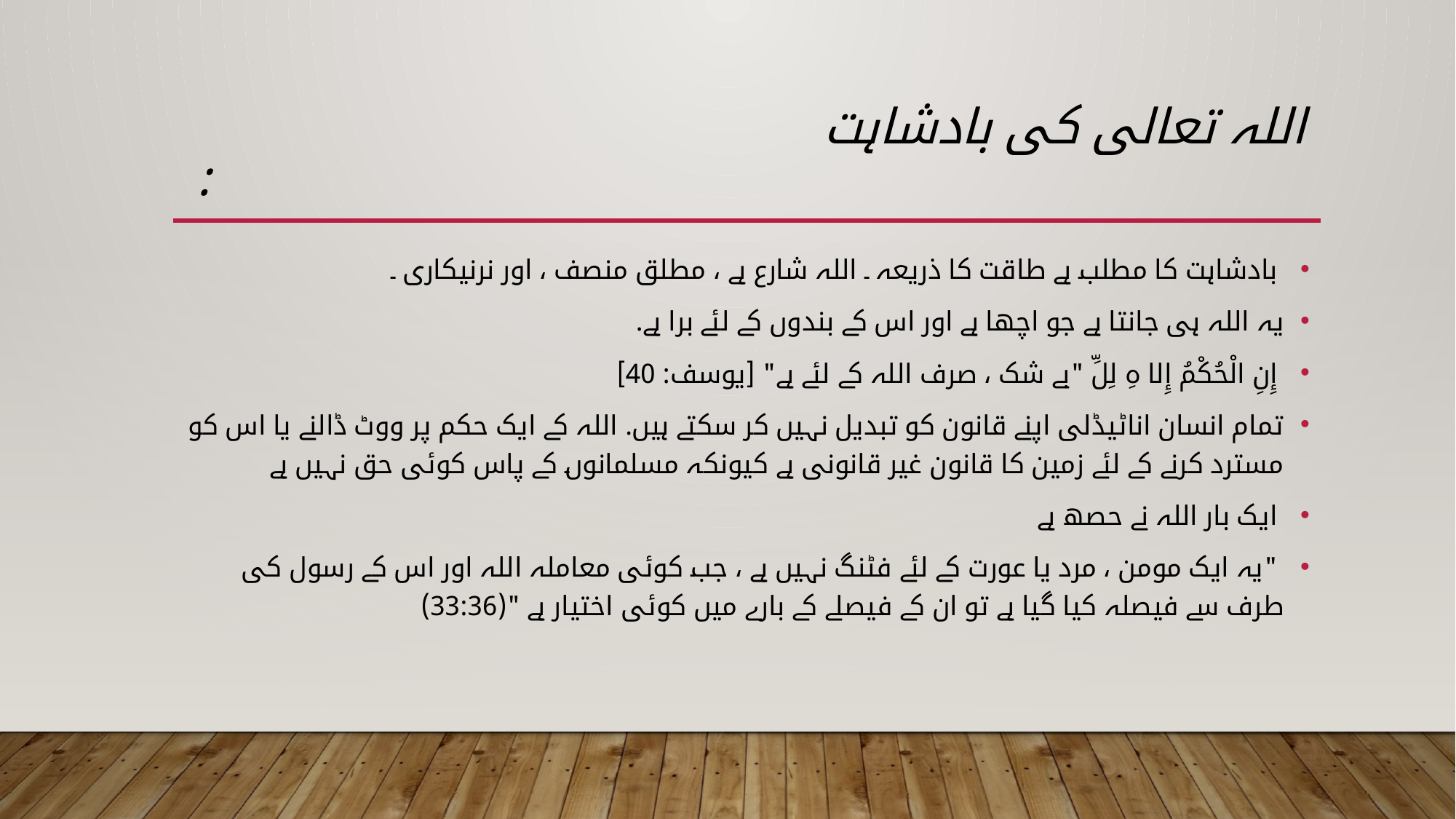

# اللہ تعالی کی بادشاہت                                                         :
 بادشاہت کا مطلب ہے طاقت کا ذریعہ ۔ اللہ شارع ہے ، مطلق منصف ، اور نرنیکاری ۔
یہ اللہ ہی جانتا ہے جو اچھا ہے اور اس کے بندوں کے لئے برا ہے.
 إِنِ الْحُكْمُ إِلا هِ لِلِّ "بے شک ، صرف اللہ کے لئے ہے" [یوسف: 40]
تمام انسان اناٹیڈلی اپنے قانون کو تبدیل نہیں کر سکتے ہیں. اللہ کے ایک حکم پر ووٹ ڈالنے یا اس کو مسترد کرنے کے لئے زمین کا قانون غیر قانونی ہے کیونکہ مسلمانوں کے پاس کوئی حق نہیں ہے
 ایک بار اللہ نے حصھ ہے
 "یہ ایک مومن ، مرد یا عورت کے لئے فٹنگ نہیں ہے ، جب کوئی معاملہ اللہ اور اس کے رسول کی طرف سے فیصلہ کیا گیا ہے تو ان کے فیصلے کے بارے میں کوئی اختیار ہے "(33:36)